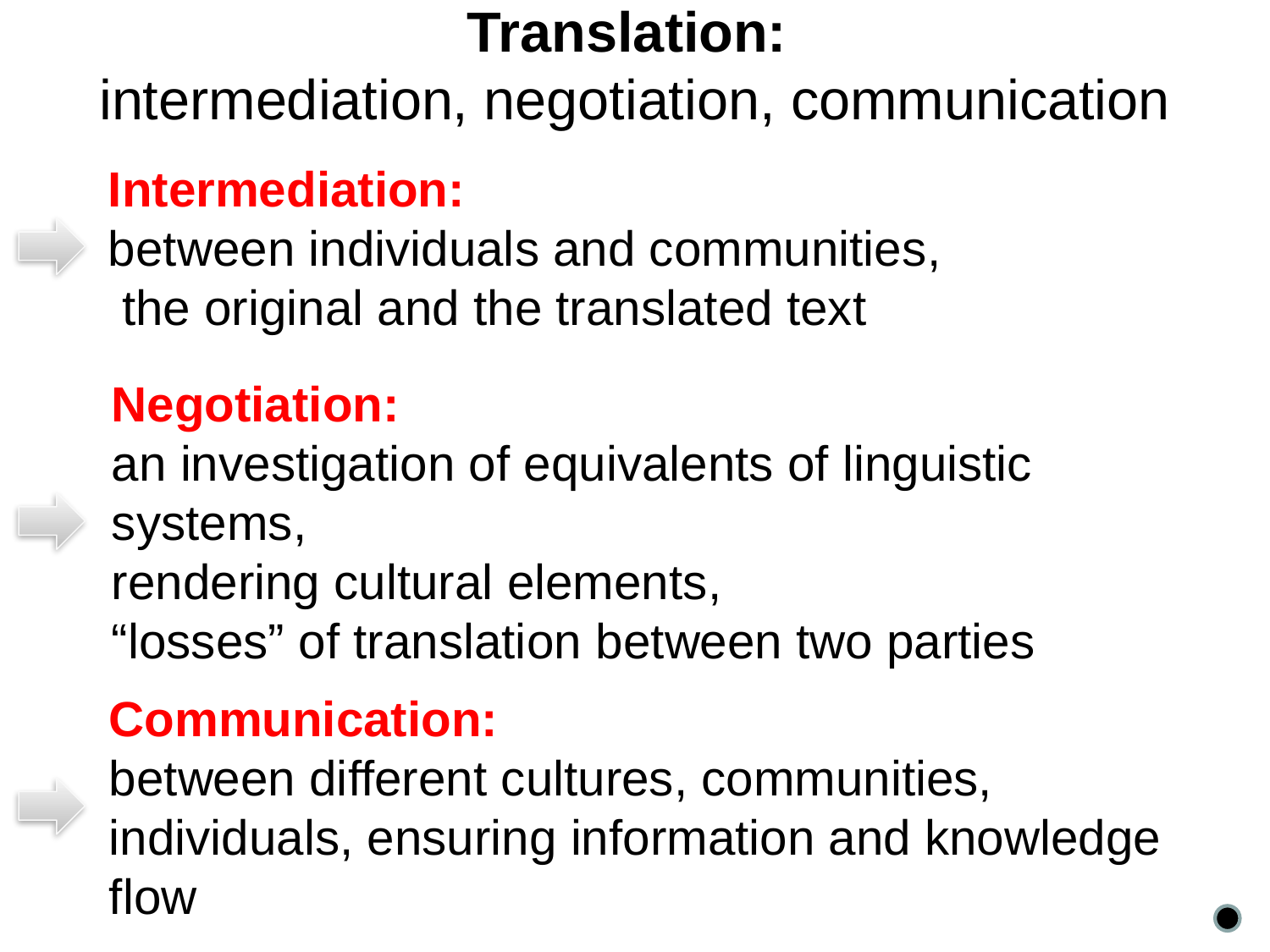

Translation:
intermediation, negotiation, communication
Intermediation:
between individuals and communities,
 the original and the translated text

Negotiation:
an investigation of equivalents of linguistic systems,
rendering cultural elements,
“losses” of translation between two parties

Communication:
between different cultures, communities, individuals, ensuring information and knowledge flow